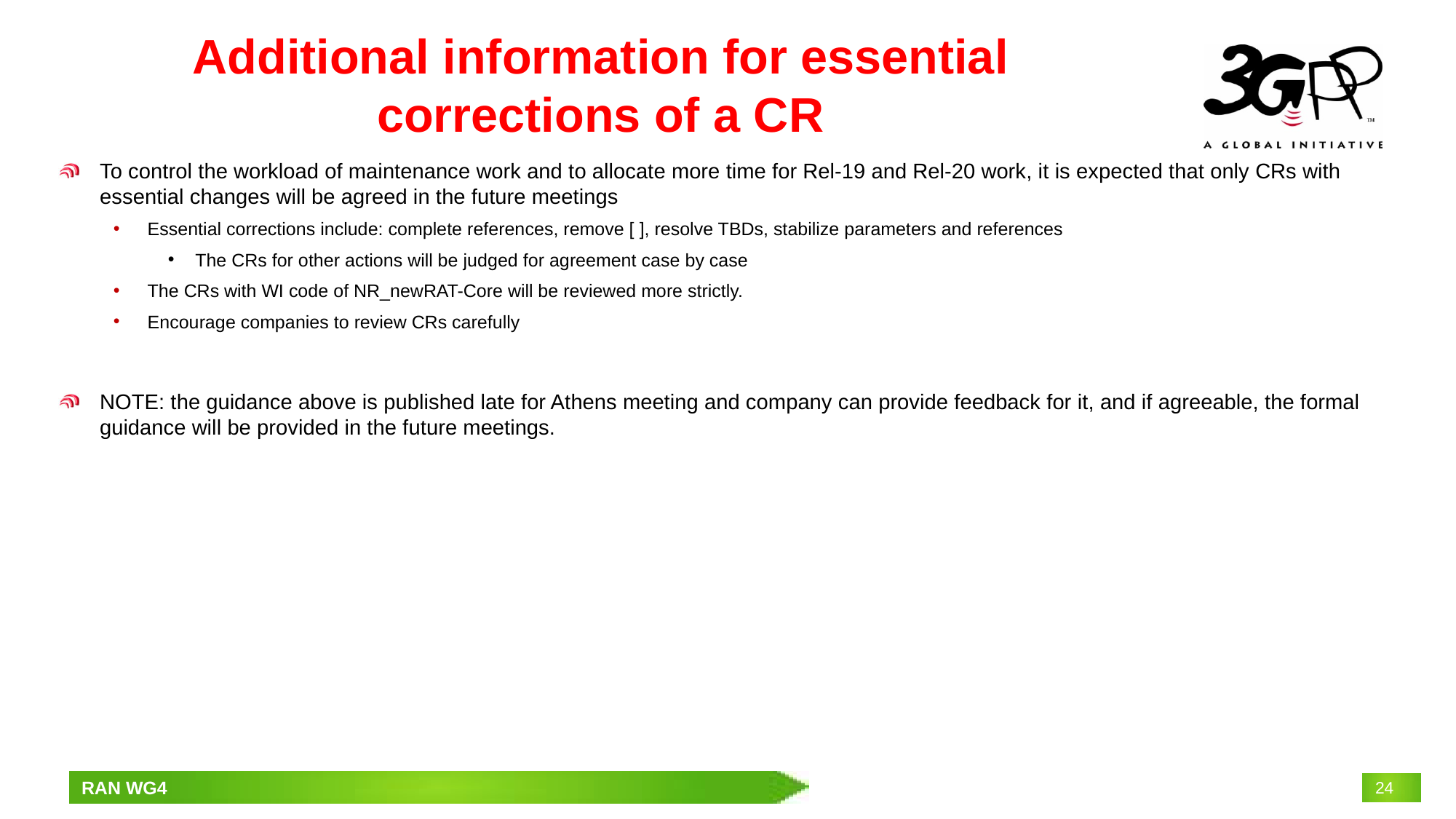

# Additional information for essential corrections of a CR
To control the workload of maintenance work and to allocate more time for Rel-19 and Rel-20 work, it is expected that only CRs with essential changes will be agreed in the future meetings
Essential corrections include: complete references, remove [ ], resolve TBDs, stabilize parameters and references
The CRs for other actions will be judged for agreement case by case
The CRs with WI code of NR_newRAT-Core will be reviewed more strictly.
Encourage companies to review CRs carefully

NOTE: the guidance above is published late for Athens meeting and company can provide feedback for it, and if agreeable, the formal guidance will be provided in the future meetings.